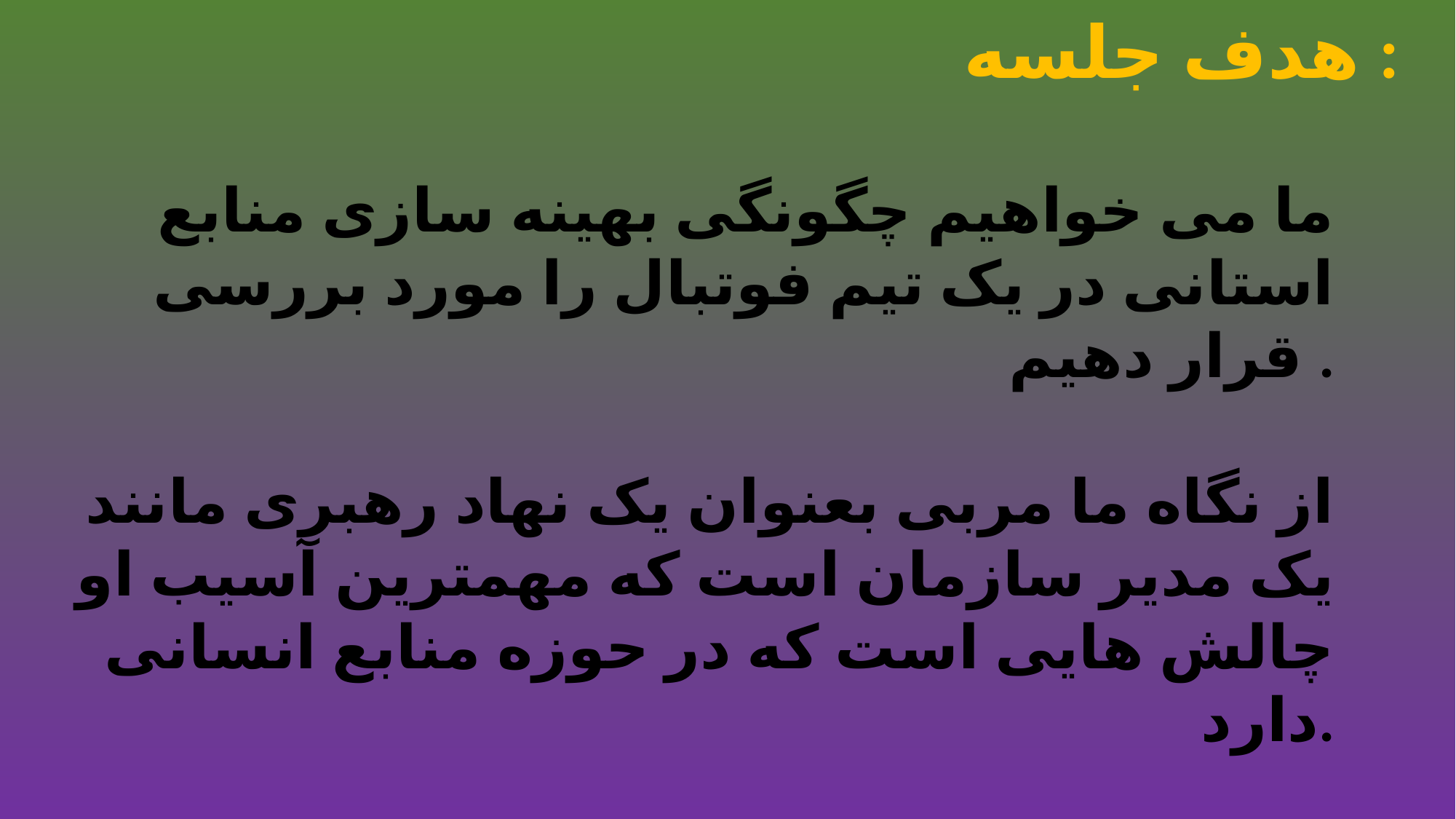

هدف جلسه :
ما می خواهیم چگونگی بهینه سازی منابع استانی در یک تیم فوتبال را مورد بررسی قرار دهیم .

از نگاه ما مربی بعنوان یک نهاد رهبری مانند یک مدیر سازمان است که مهمترین آسیب او چالش هایی است که در حوزه منابع انسانی دارد.